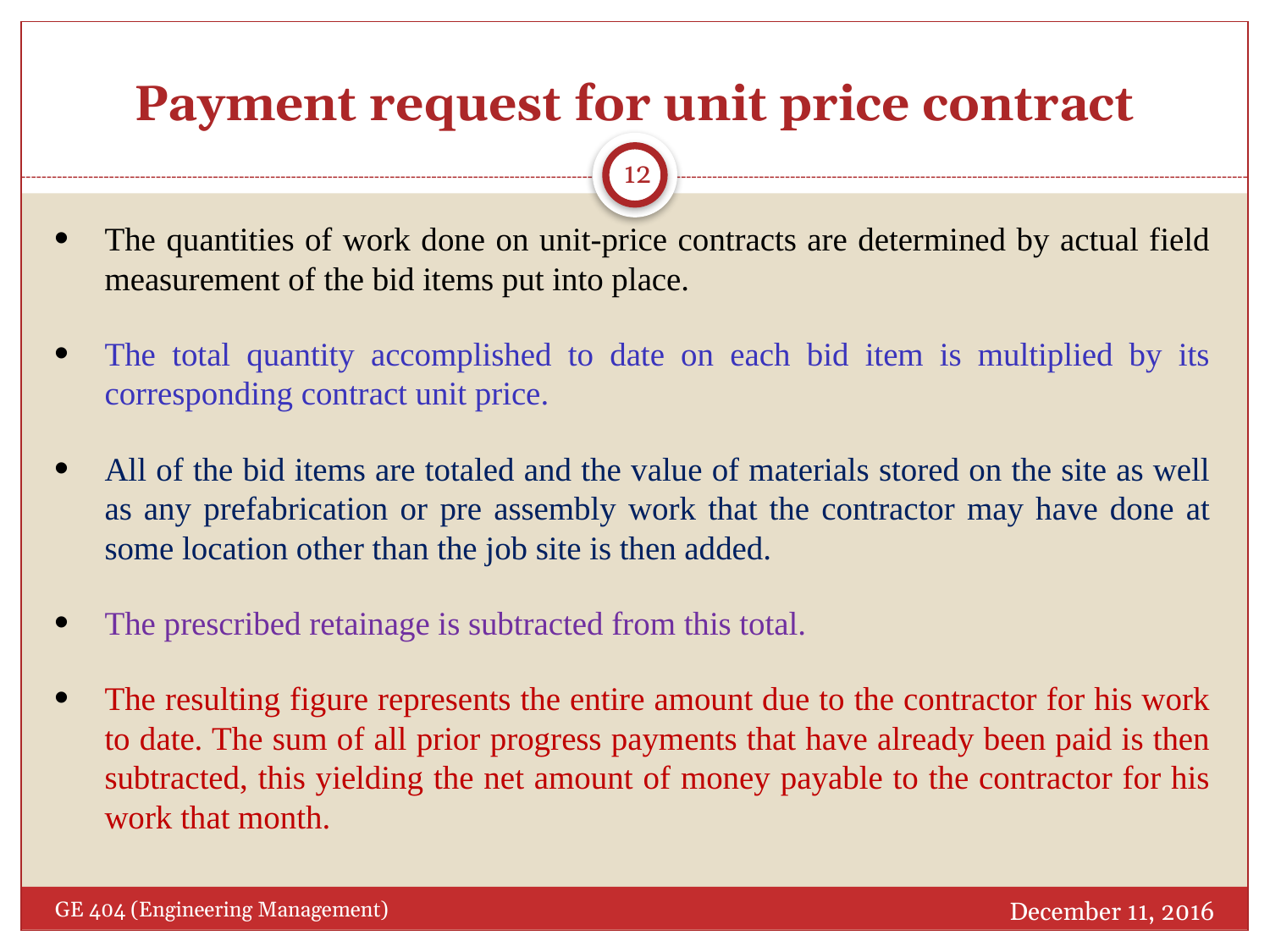

# Payment request for unit price contract
12
The quantities of work done on unit-price contracts are determined by actual field measurement of the bid items put into place.
The total quantity accomplished to date on each bid item is multiplied by its corresponding contract unit price.
All of the bid items are totaled and the value of materials stored on the site as well as any prefabrication or pre assembly work that the contractor may have done at some location other than the job site is then added.
The prescribed retainage is subtracted from this total.
The resulting figure represents the entire amount due to the contractor for his work to date. The sum of all prior progress payments that have already been paid is then subtracted, this yielding the net amount of money payable to the contractor for his work that month.

December 11, 2016
GE 404 (Engineering Management)